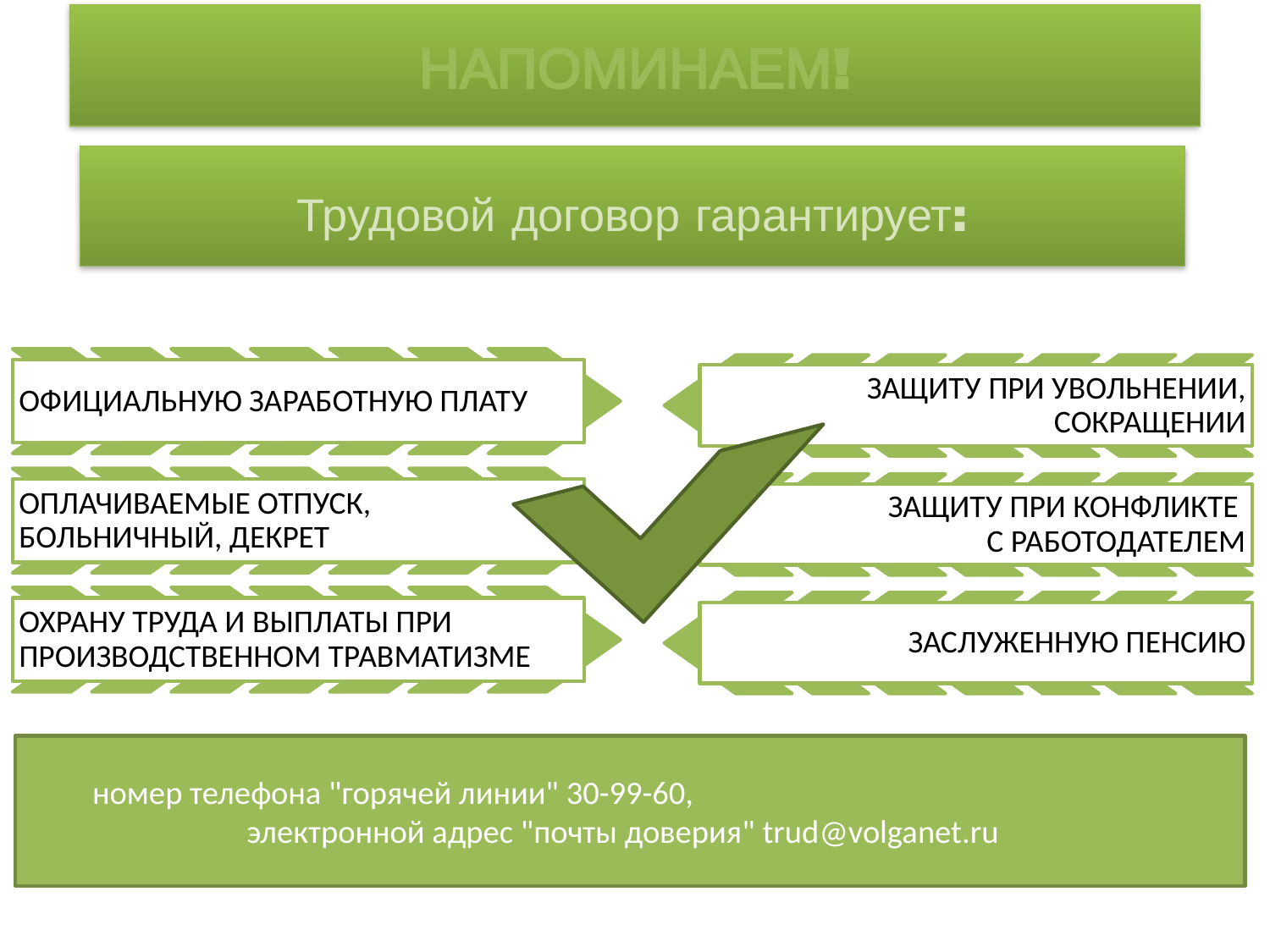

НАПОМИНАЕМ!
Трудовой договор гарантирует:

ЗАЩИТУ ПРИ УВОЛЬНЕНИИ, СОКРАЩЕНИИ

ЗАЩИТУ ПРИ КОНФЛИКТЕ
С РАБОТОДАТЕЛЕМ

ЗАСЛУЖЕННУЮ ПЕНСИЮ

ОФИЦИАЛЬНУЮ ЗАРАБОТНУЮ ПЛАТУ

ОПЛАЧИВАЕМЫЕ ОТПУСК, БОЛЬНИЧНЫЙ, ДЕКРЕТ

ОХРАНУ ТРУДА И ВЫПЛАТЫ ПРИ ПРОИЗВОДСТВЕННОМ ТРАВМАТИЗМЕ

номер телефона "горячей линии" 30-99-60,                                                                 электронной адрес "почты доверия" trud@volganet.ru